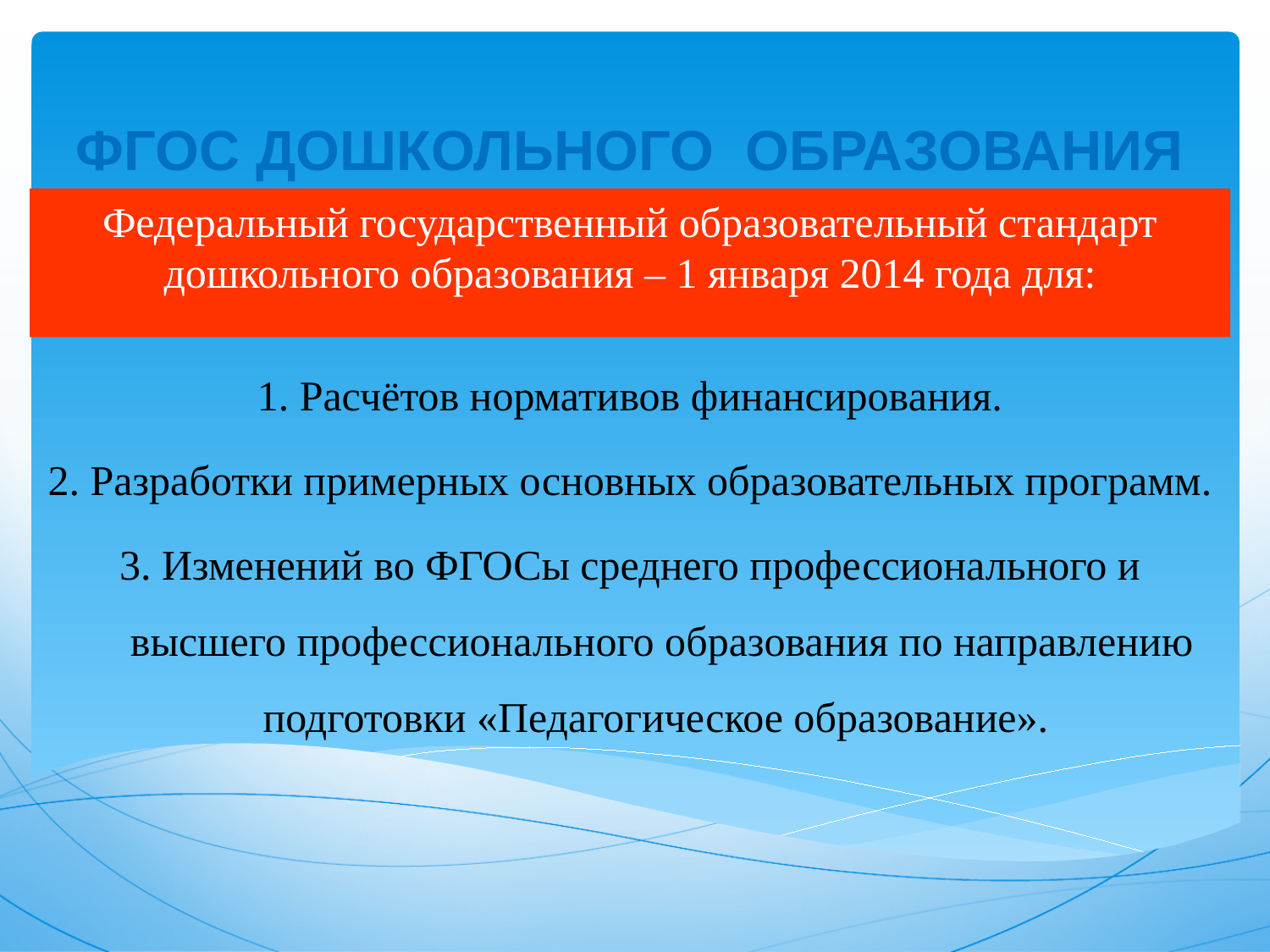

# ФГОС ДОШКОЛЬНОГО  ОБРАЗОВАНИЯ
Федеральный государственный образовательный стандарт дошкольного образования – 1 января 2014 года для:

1. Расчётов нормативов финансирования.
2. Разработки примерных основных образовательных программ.
3. Изменений во ФГОСы среднего профессионального и высшего профессионального образования по направлению подготовки «Педагогическое образование».